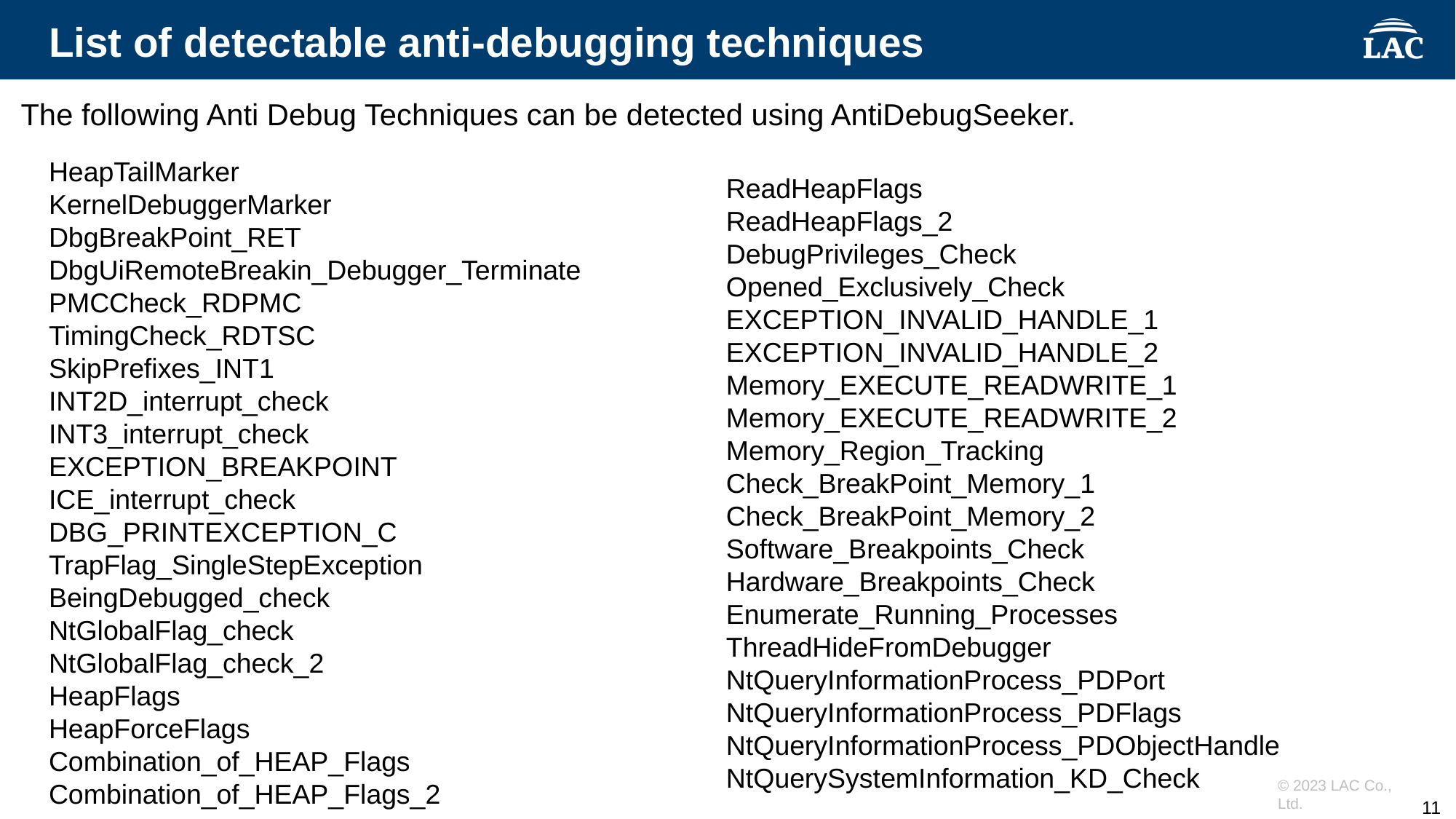

# List of detectable anti-debugging techniques
The following Anti Debug Techniques can be detected using AntiDebugSeeker.
HeapTailMarker
KernelDebuggerMarker
DbgBreakPoint_RET
DbgUiRemoteBreakin_Debugger_Terminate
PMCCheck_RDPMC
TimingCheck_RDTSC
SkipPrefixes_INT1
INT2D_interrupt_check
INT3_interrupt_check
EXCEPTION_BREAKPOINT
ICE_interrupt_check
DBG_PRINTEXCEPTION_C
TrapFlag_SingleStepException
BeingDebugged_check
NtGlobalFlag_check
NtGlobalFlag_check_2
HeapFlags
HeapForceFlags
Combination_of_HEAP_Flags
Combination_of_HEAP_Flags_2
ReadHeapFlags
ReadHeapFlags_2
DebugPrivileges_Check
Opened_Exclusively_Check
EXCEPTION_INVALID_HANDLE_1
EXCEPTION_INVALID_HANDLE_2
Memory_EXECUTE_READWRITE_1
Memory_EXECUTE_READWRITE_2
Memory_Region_Tracking
Check_BreakPoint_Memory_1
Check_BreakPoint_Memory_2
Software_Breakpoints_Check
Hardware_Breakpoints_Check
Enumerate_Running_Processes
ThreadHideFromDebugger
NtQueryInformationProcess_PDPort
NtQueryInformationProcess_PDFlags
NtQueryInformationProcess_PDObjectHandle
NtQuerySystemInformation_KD_Check